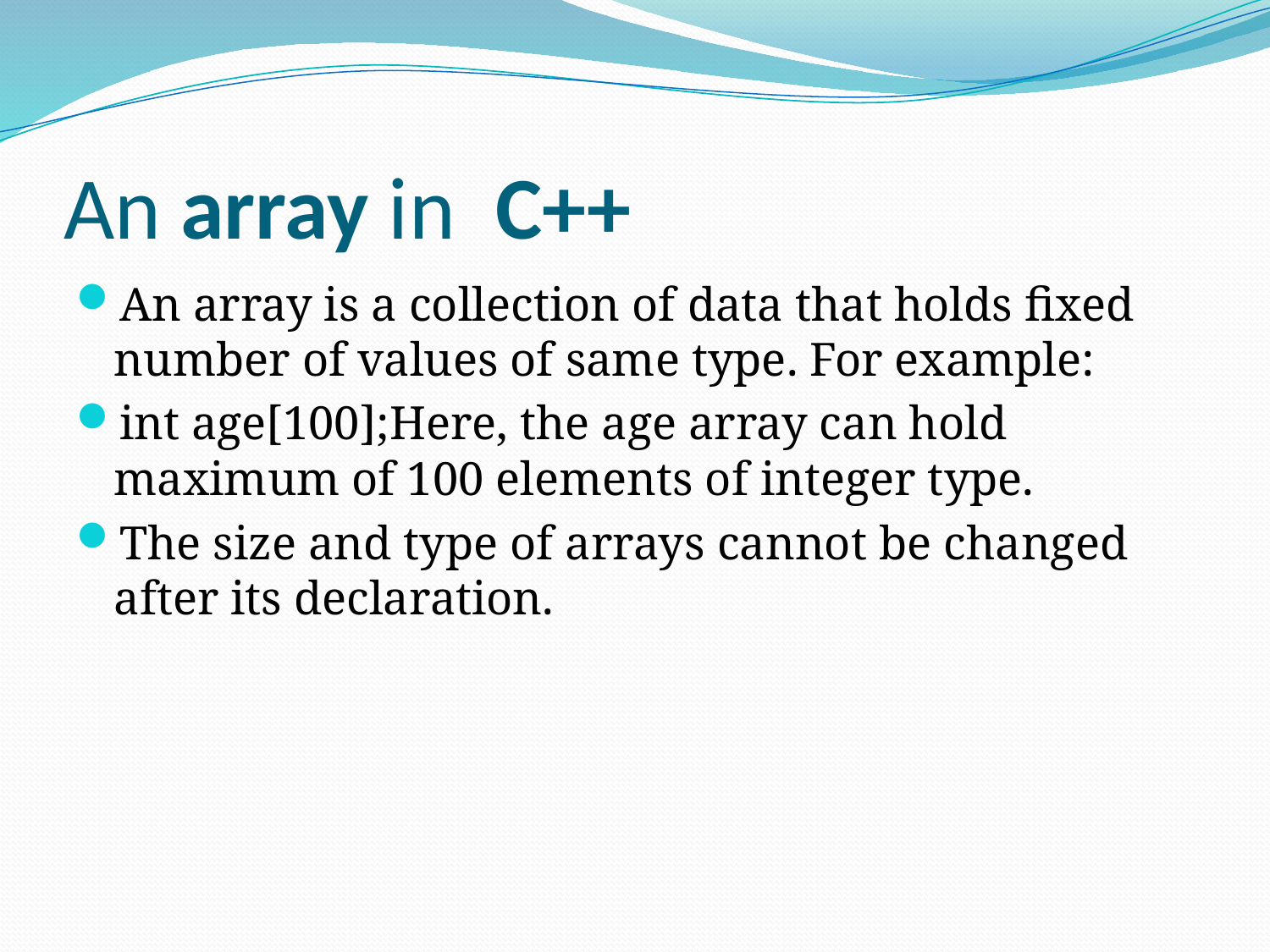

# An array in  C++
An array is a collection of data that holds fixed number of values of same type. For example:
int age[100];Here, the age array can hold maximum of 100 elements of integer type.
The size and type of arrays cannot be changed after its declaration.